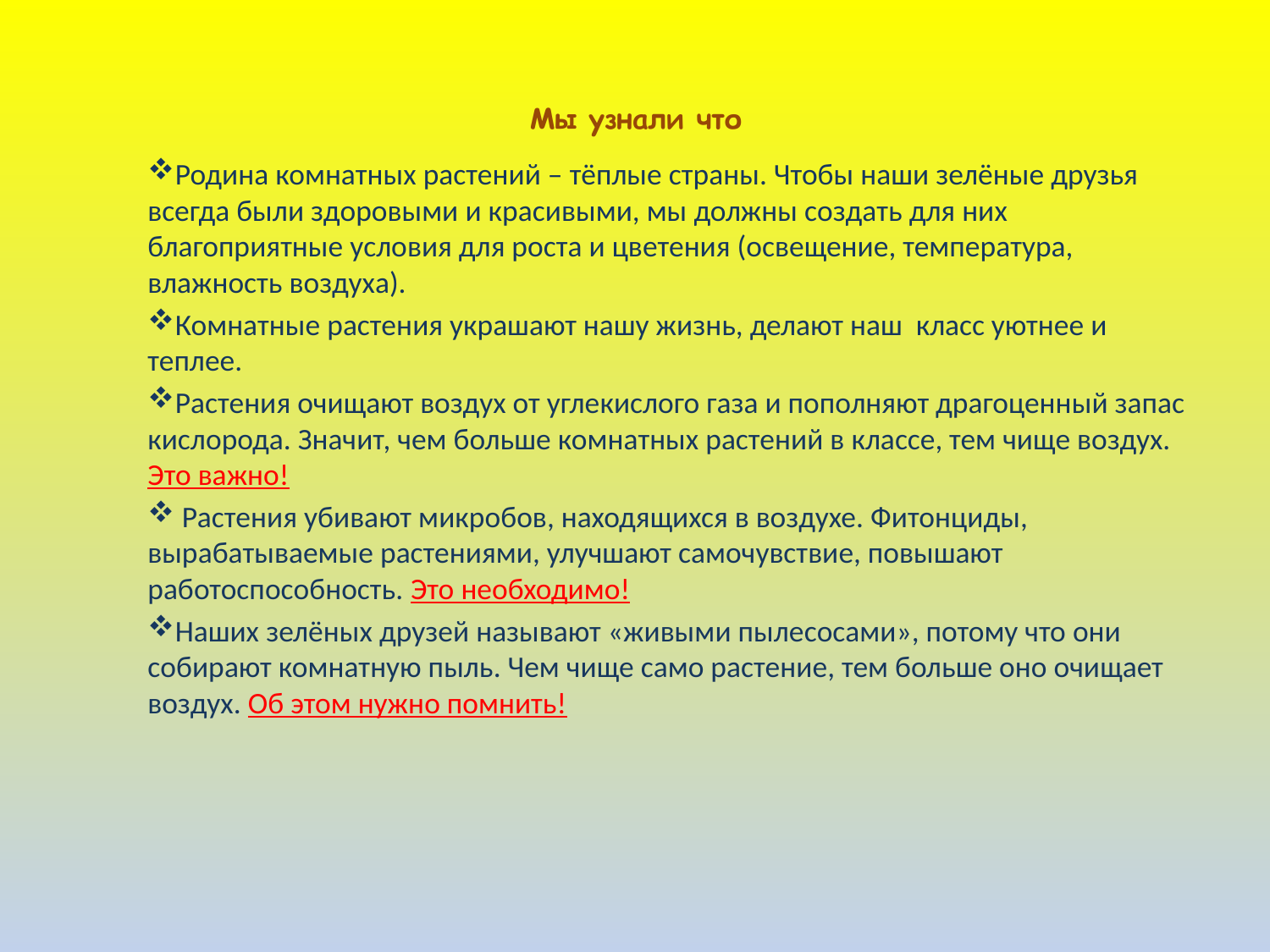

# Мы узнали что
Родина комнатных растений – тёплые страны. Чтобы наши зелёные друзья всегда были здоровыми и красивыми, мы должны создать для них благоприятные условия для роста и цветения (освещение, температура, влажность воздуха).
Комнатные растения украшают нашу жизнь, делают наш  класс уютнее и теплее.
Растения очищают воздух от углекислого газа и пополняют драгоценный запас кислорода. Значит, чем больше комнатных растений в классе, тем чище воздух. Это важно!
 Растения убивают микробов, находящихся в воздухе. Фитонциды, вырабатываемые растениями, улучшают самочувствие, повышают работоспособность. Это необходимо!
Наших зелёных друзей называют «живыми пылесосами», потому что они собирают комнатную пыль. Чем чище само растение, тем больше оно очищает воздух. Об этом нужно помнить!